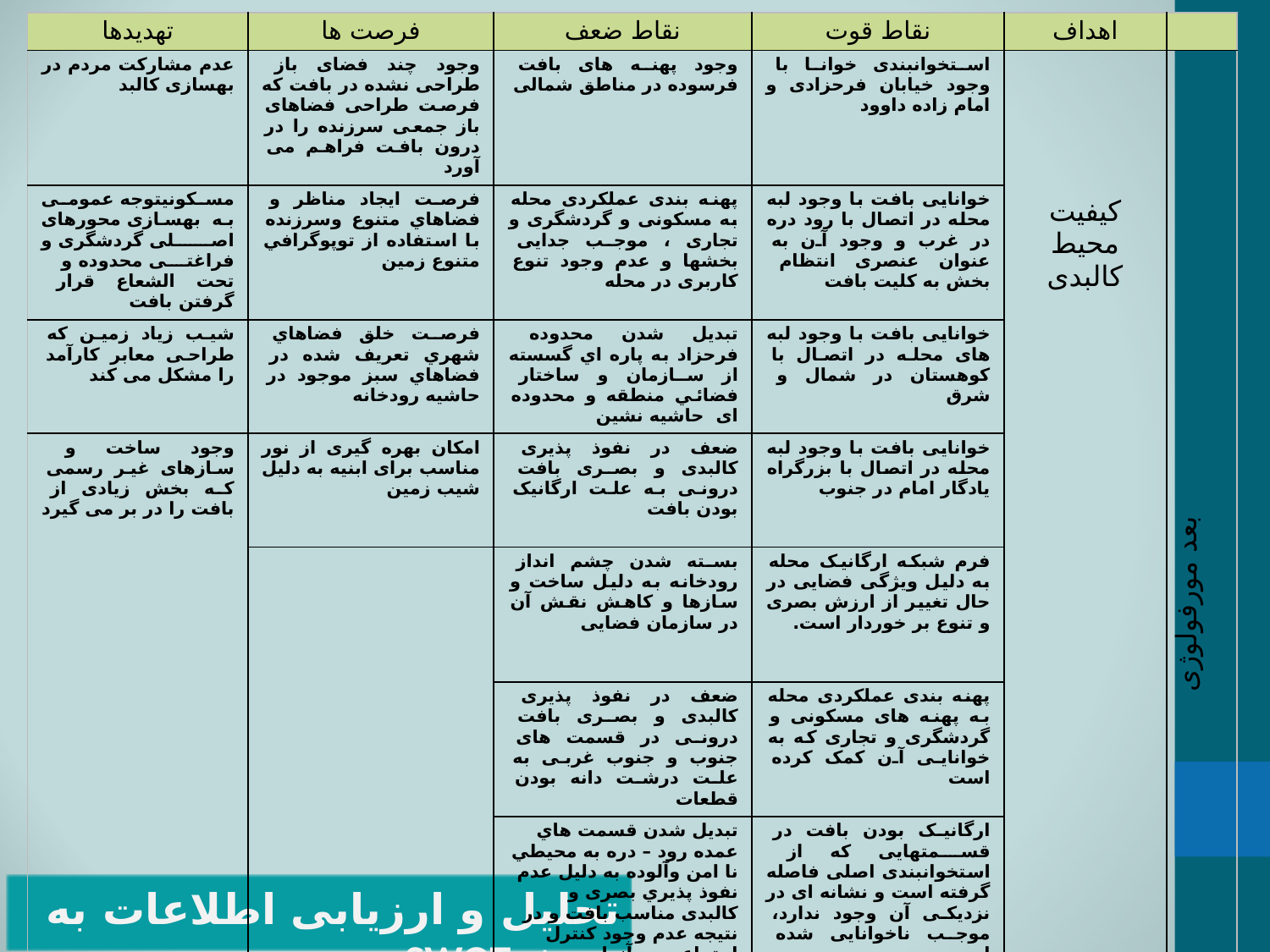

| تهدیدها | فرصت ها | نقاط ضعف | نقاط قوت | اهداف |  |
| --- | --- | --- | --- | --- | --- |
| عدم مشارکت مردم در بهسازی کالبد | وجود چند فضای باز طراحی نشده در بافت که فرصت طراحی فضاهای باز جمعی سرزنده را در درون بافت فراهم می آورد | وجود پهنه های بافت فرسوده در مناطق شمالی | استخوانبندی خوانا با وجود خیابان فرحزادی و امام زاده داوود | کیفیت محیط کالبدی | بعد مورفولوژی |
| مسکونیتوجه عمومی به بهسازی محورهای اصلی گردشگری و فراغتی محدوده و تحت الشعاع قرار گرفتن بافت | فرصت ايجاد مناظر و فضاهاي متنوع وسرزنده با استفاده از توپوگرافي متنوع زمين | پهنه بندی عملکردی محله به مسکونی و گردشگری و تجاری ، موجب جدایی بخشها و عدم وجود تنوع کاربری در محله | خوانایی بافت با وجود لبه محله در اتصال با رود دره در غرب و وجود آن به عنوان عنصری انتظام بخش به کلیت بافت |  |  |
| شیب زیاد زمین که طراحی معابر کارآمد را مشکل می کند | فرصت خلق فضاهاي شهري تعريف شده در فضاهاي سبز موجود در حاشيه رودخانه | تبديل شدن محدوده فرحزاد به پاره اي گسسته از سازمان و ساختار فضائي منطقه و محدوده ای حاشيه نشين | خوانایی بافت با وجود لبه های محله در اتصال با کوهستان در شمال و شرق |  |  |
| وجود ساخت و سازهای غیر رسمی که بخش زیادی از بافت را در بر می گیرد | امکان بهره گیری از نور مناسب برای ابنیه به دلیل شیب زمین | ضعف در نفوذ پذیری کالبدی و بصری بافت درونی به علت ارگانیک بودن بافت | خوانایی بافت با وجود لبه محله در اتصال با بزرگراه یادگار امام در جنوب |  |  |
|  |  | بسته شدن چشم انداز رودخانه به دلیل ساخت و سازها و کاهش نقش آن در سازمان فضایی | فرم شبکه ارگانیک محله به دلیل ویژگی فضایی در حال تغییر از ارزش بصری و تنوع بر خوردار است. |  |  |
|  |  | ضعف در نفوذ پذیری کالبدی و بصری بافت درونی در قسمت های جنوب و جنوب غربی به علت درشت دانه بودن قطعات | پهنه بندی عملکردی محله به پهنه های مسکونی و گردشگری و تجاری که به خوانایی آن کمک کرده است |  |  |
|  |  | تبديل شدن قسمت هاي عمده رود – دره به محيطي نا امن وآلوده به دليل عدم نفوذ پذيري بصری و کالبدی مناسب بافت و در نتیجه عدم وجود كنترل اجتماعي در آنها | ارگانیک بودن بافت در قسمتهایی که از استخوانبندی اصلی فاصله گرفته است و نشانه ای در نزدیکی آن وجود ندارد، موجب ناخوانایی شده است |  |  |
|  |  | قطعات کوچک و بافت بشرده از نسبت توده به فضا کاسته است | تراکم مناسب از نظر استانداردهای دهکده شهری در بافت |  |  |
|  |  |  | مقیاس انسانی در کل بافت جز در کنار ساخت و سازهای جدید در بخش شرقی |  |  |

تحلیل و ارزیابی اطلاعات به روشSWOT